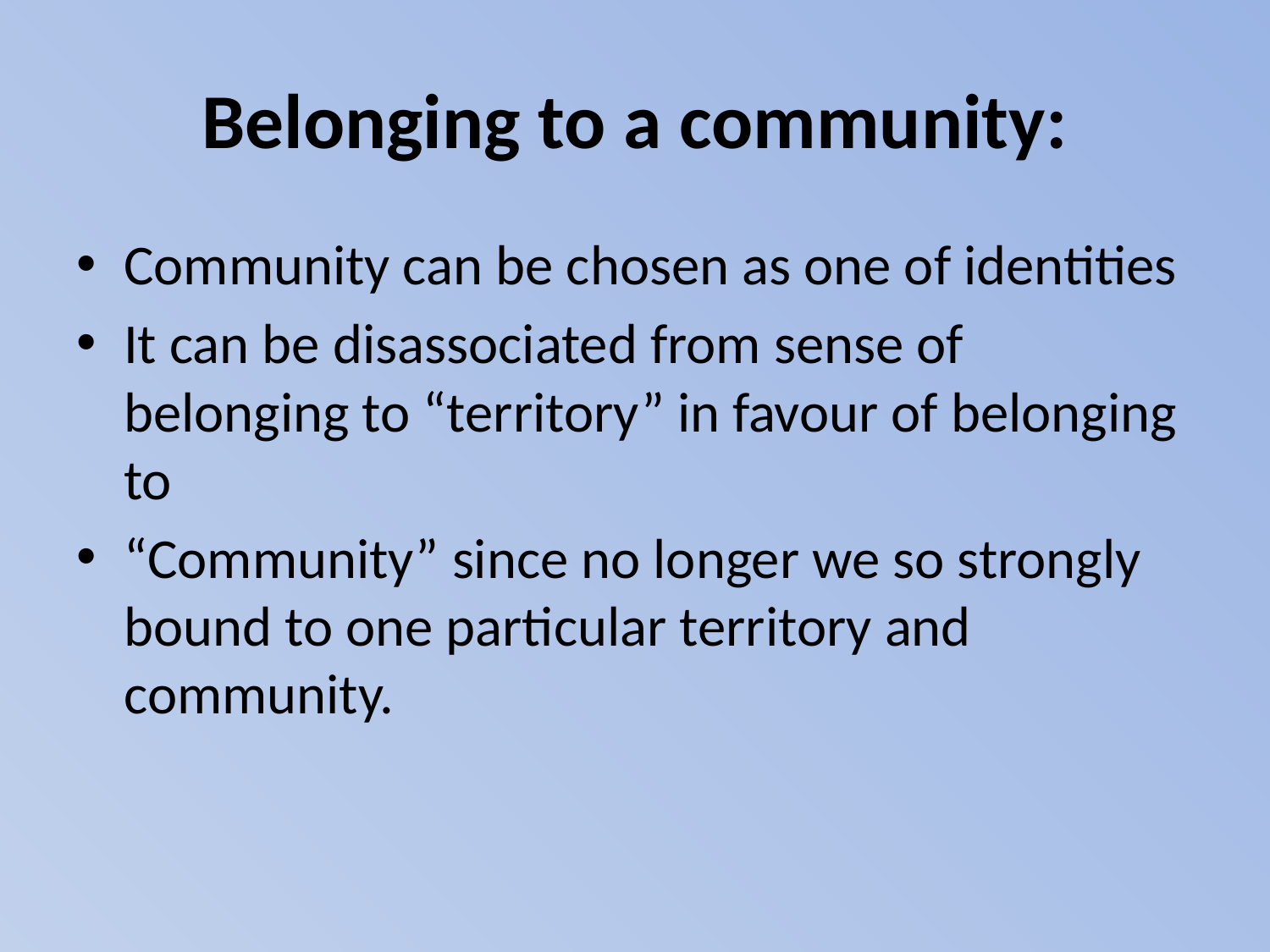

# Belonging to a community:
Community can be chosen as one of identities
It can be disassociated from sense of belonging to “territory” in favour of belonging to
“Community” since no longer we so strongly bound to one particular territory and community.